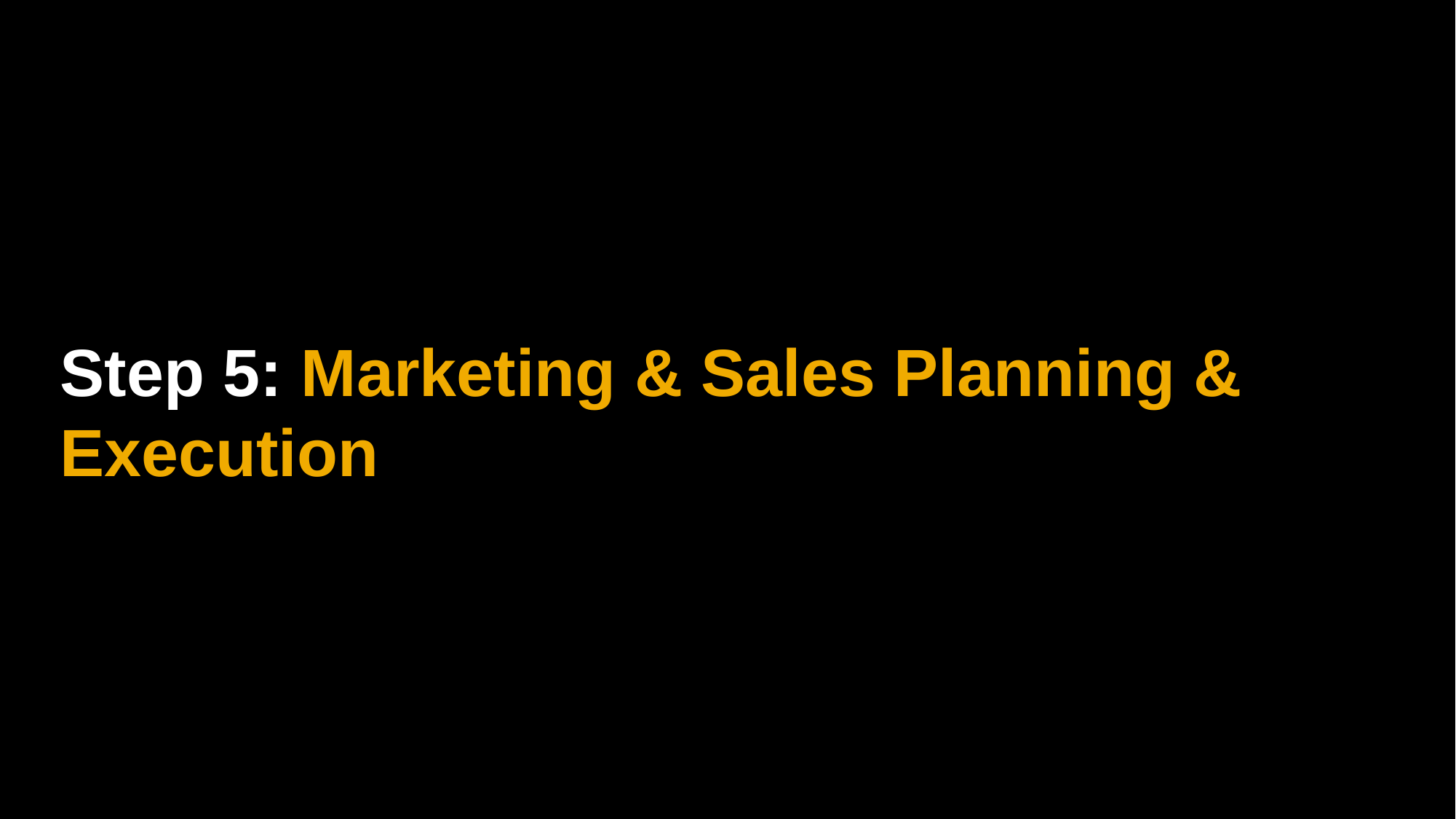

# Step 5: Marketing & Sales Planning & Execution